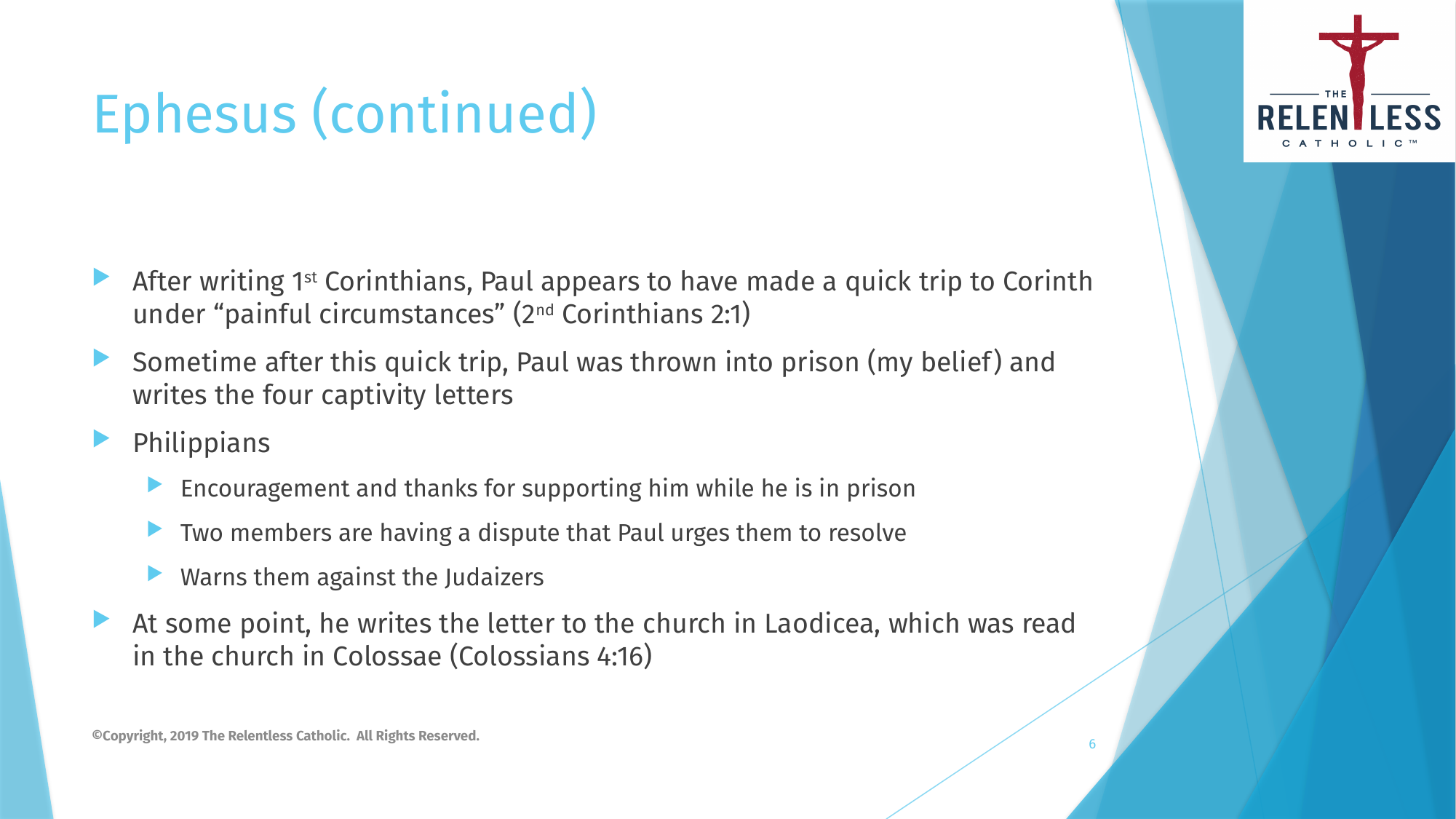

# Ephesus (continued)
After writing 1st Corinthians, Paul appears to have made a quick trip to Corinth under “painful circumstances” (2nd Corinthians 2:1)
Sometime after this quick trip, Paul was thrown into prison (my belief) and writes the four captivity letters
Philippians
Encouragement and thanks for supporting him while he is in prison
Two members are having a dispute that Paul urges them to resolve
Warns them against the Judaizers
At some point, he writes the letter to the church in Laodicea, which was read in the church in Colossae (Colossians 4:16)
©Copyright, 2019 The Relentless Catholic.  All Rights Reserved.

6